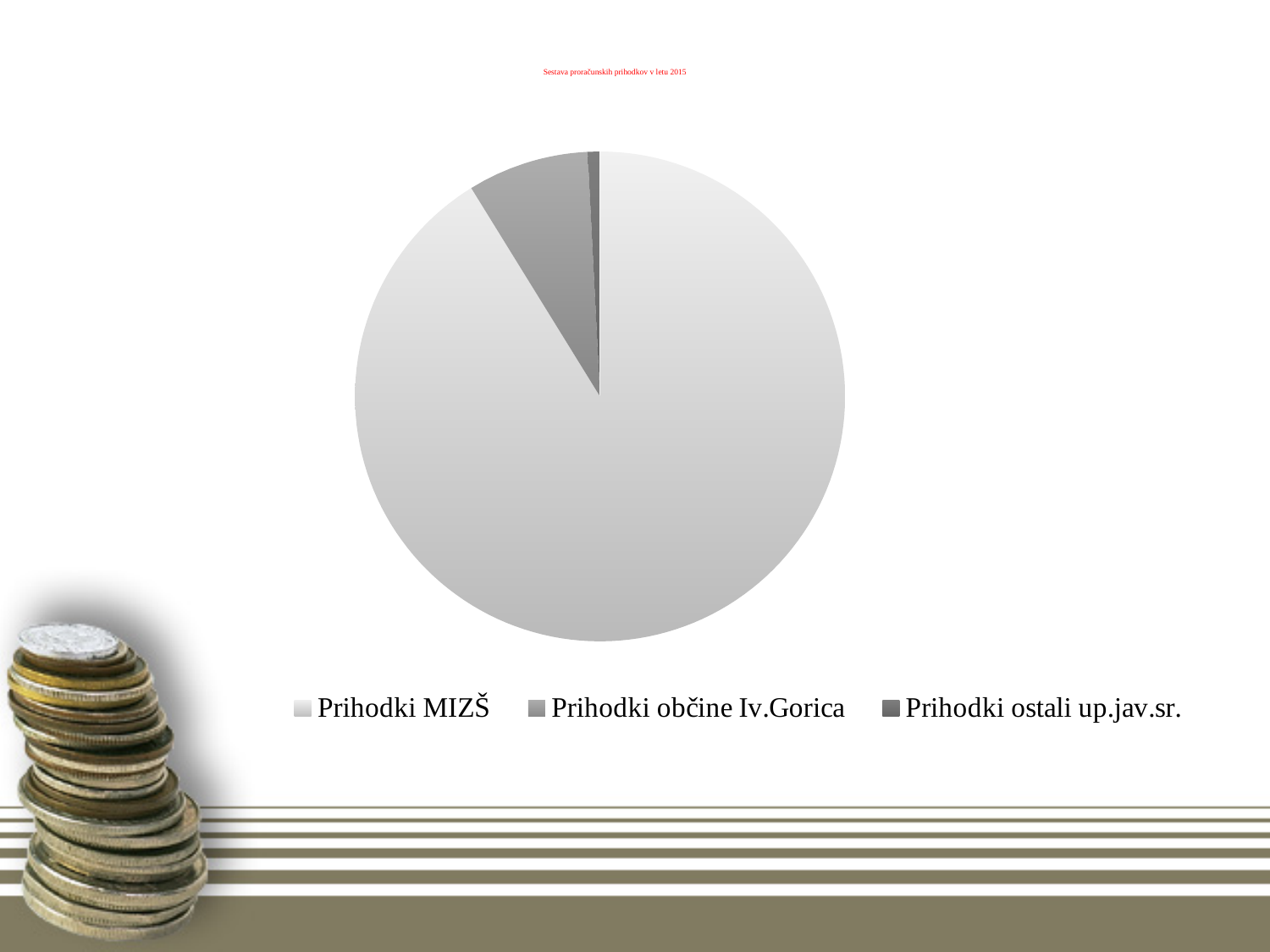

# Sestava proračunskih prihodkov v letu 2015

### Chart:

| Category | Leto 2015 |
|---|---|
| Prihodki MIZŠ | 3667501.0 |
| Prihodki občine Iv.Gorica | 321692.0 |
| Prihodki ostali up.jav.sr. | 32442.0 |